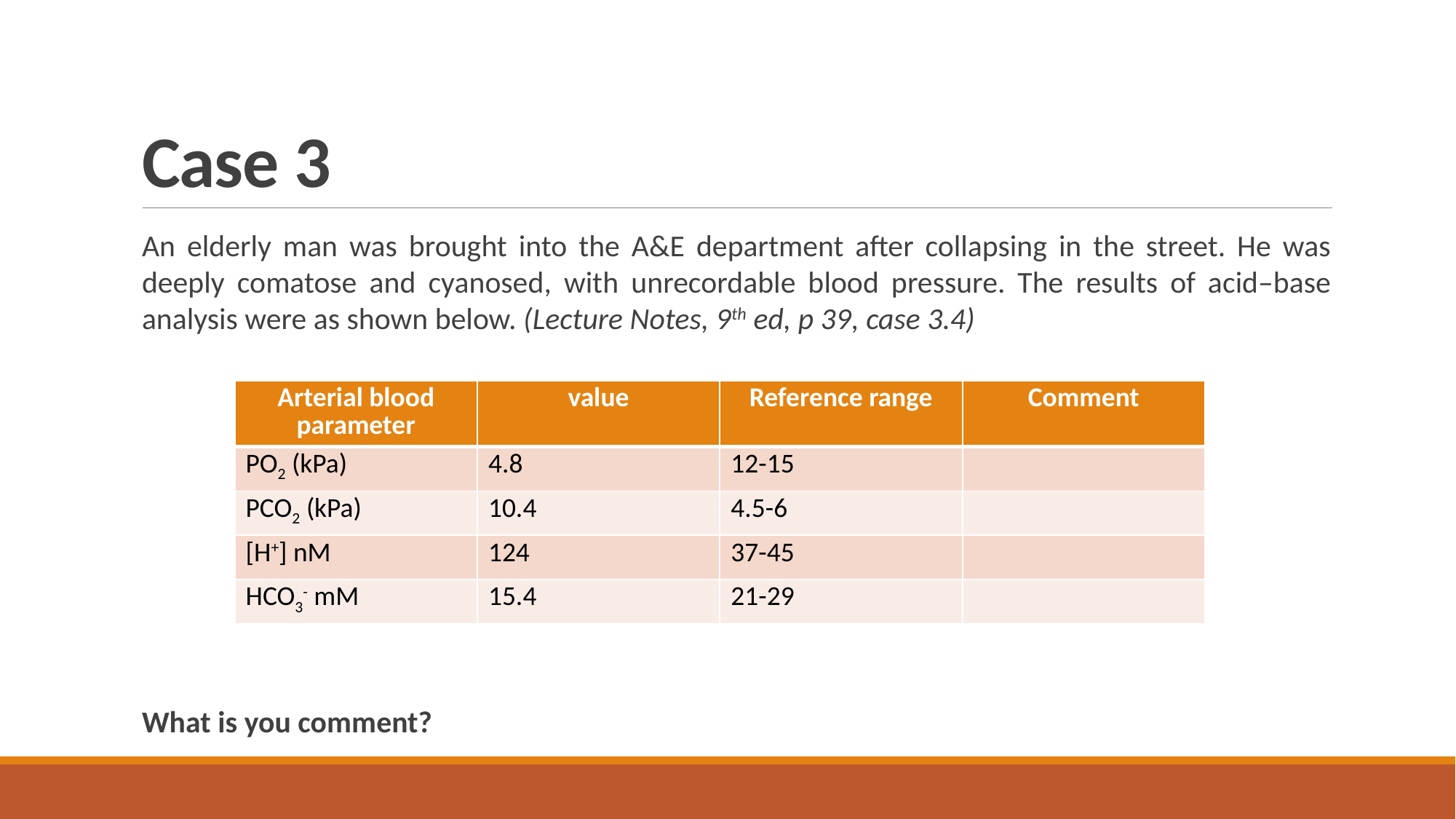

# Case 3
An elderly man was brought into the A&E department after collapsing in the street. He was deeply comatose and cyanosed, with unrecordable blood pressure. The results of acid–base analysis were as shown below. (Lecture Notes, 9th ed, p 39, case 3.4)

What is you comment?
| Arterial blood parameter | value | Reference range | Comment |
| --- | --- | --- | --- |
| PO2 (kPa) | 4.8 | 12-15 |  |
| PCO2 (kPa) | 10.4 | 4.5-6 |  |
| [H+] nM | 124 | 37-45 |  |
| HCO3- mM | 15.4 | 21-29 |  |